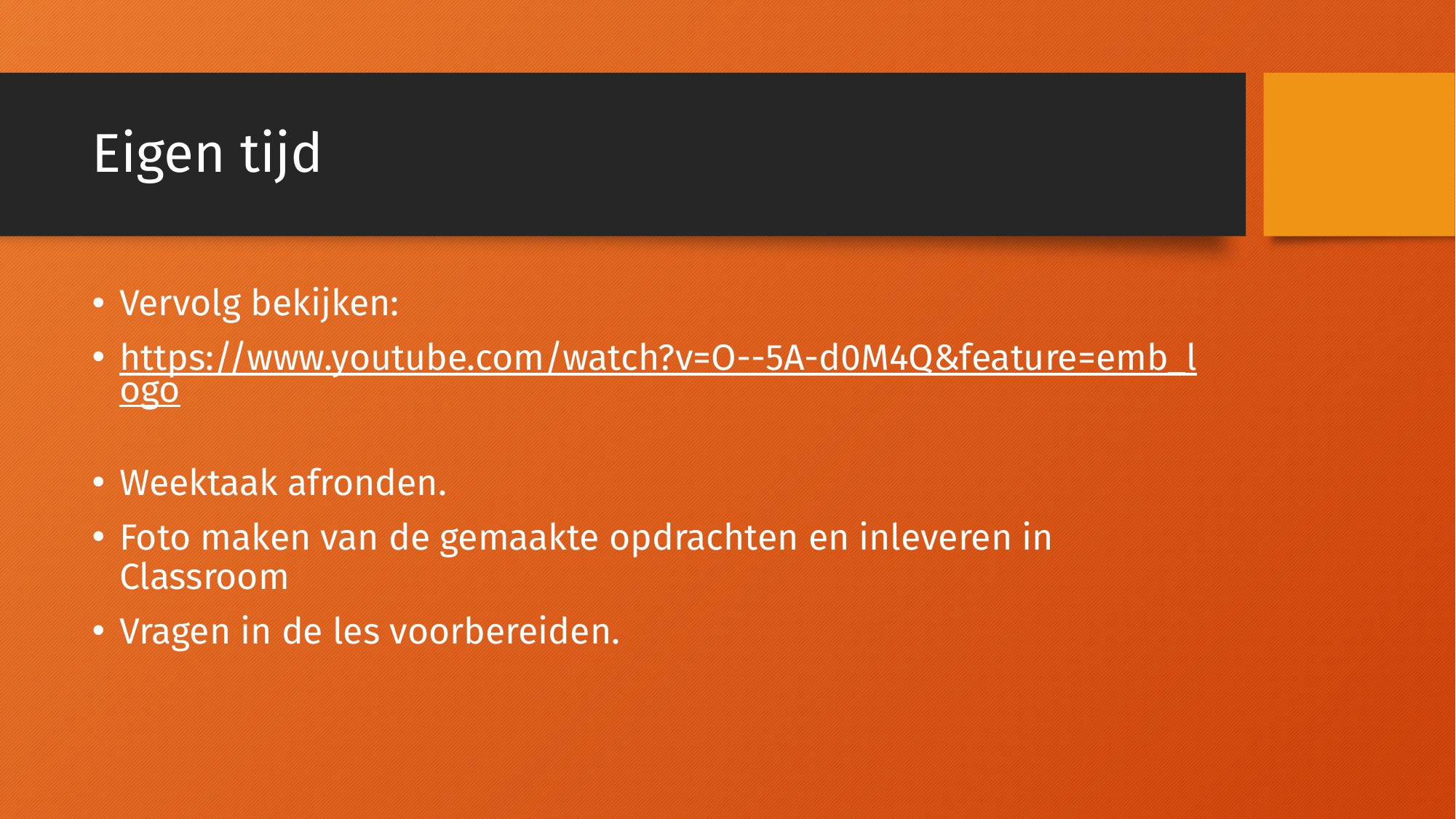

# Eigen tijd
Vervolg bekijken:
https://www.youtube.com/watch?v=O--5A-d0M4Q&feature=emb_logo
Weektaak afronden.
Foto maken van de gemaakte opdrachten en inleveren in Classroom
Vragen in de les voorbereiden.